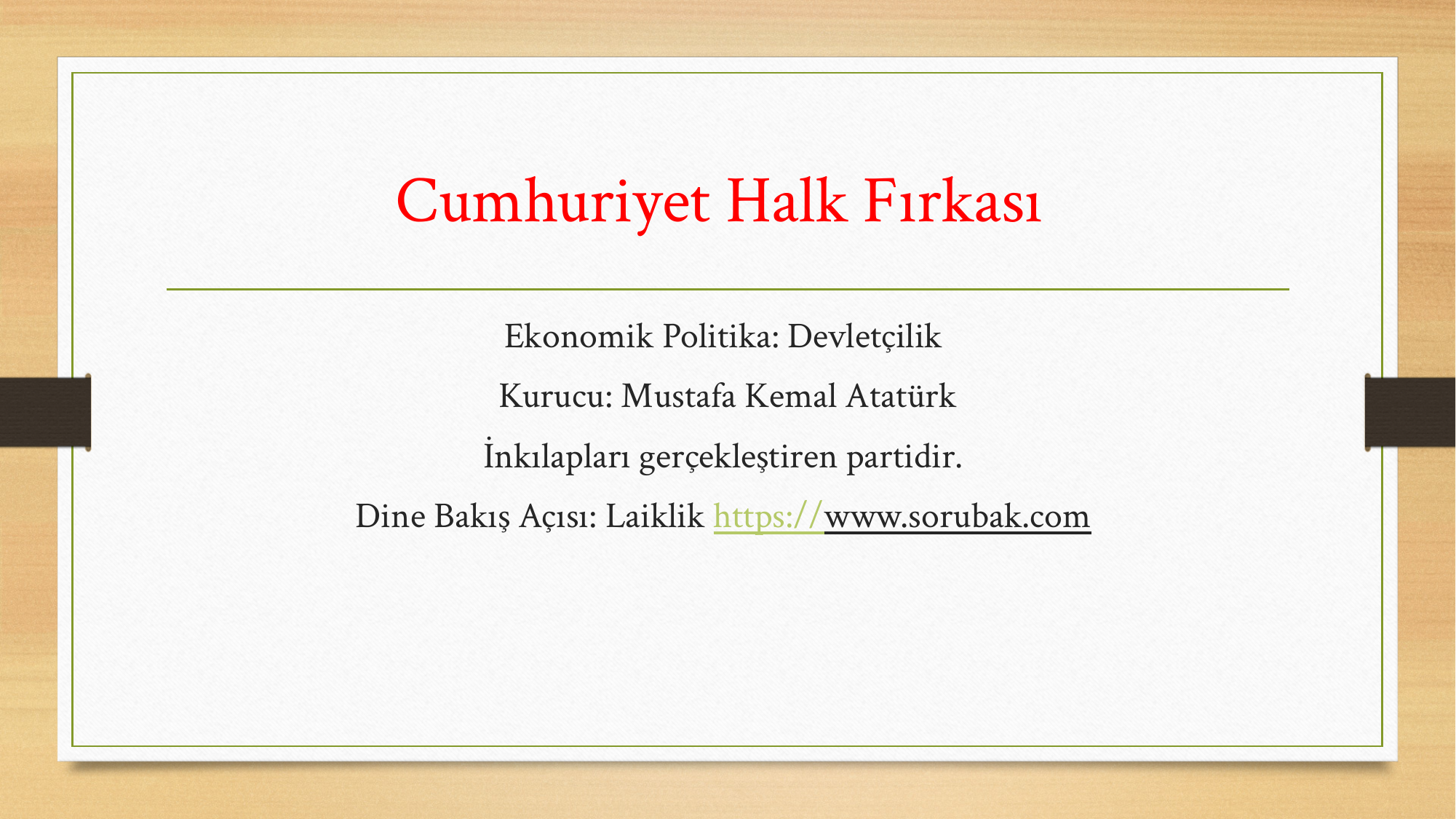

# Cumhuriyet Halk Fırkası
Ekonomik Politika: Devletçilik
Kurucu: Mustafa Kemal Atatürk
İnkılapları gerçekleştiren partidir.
Dine Bakış Açısı: Laiklik https://www.sorubak.com